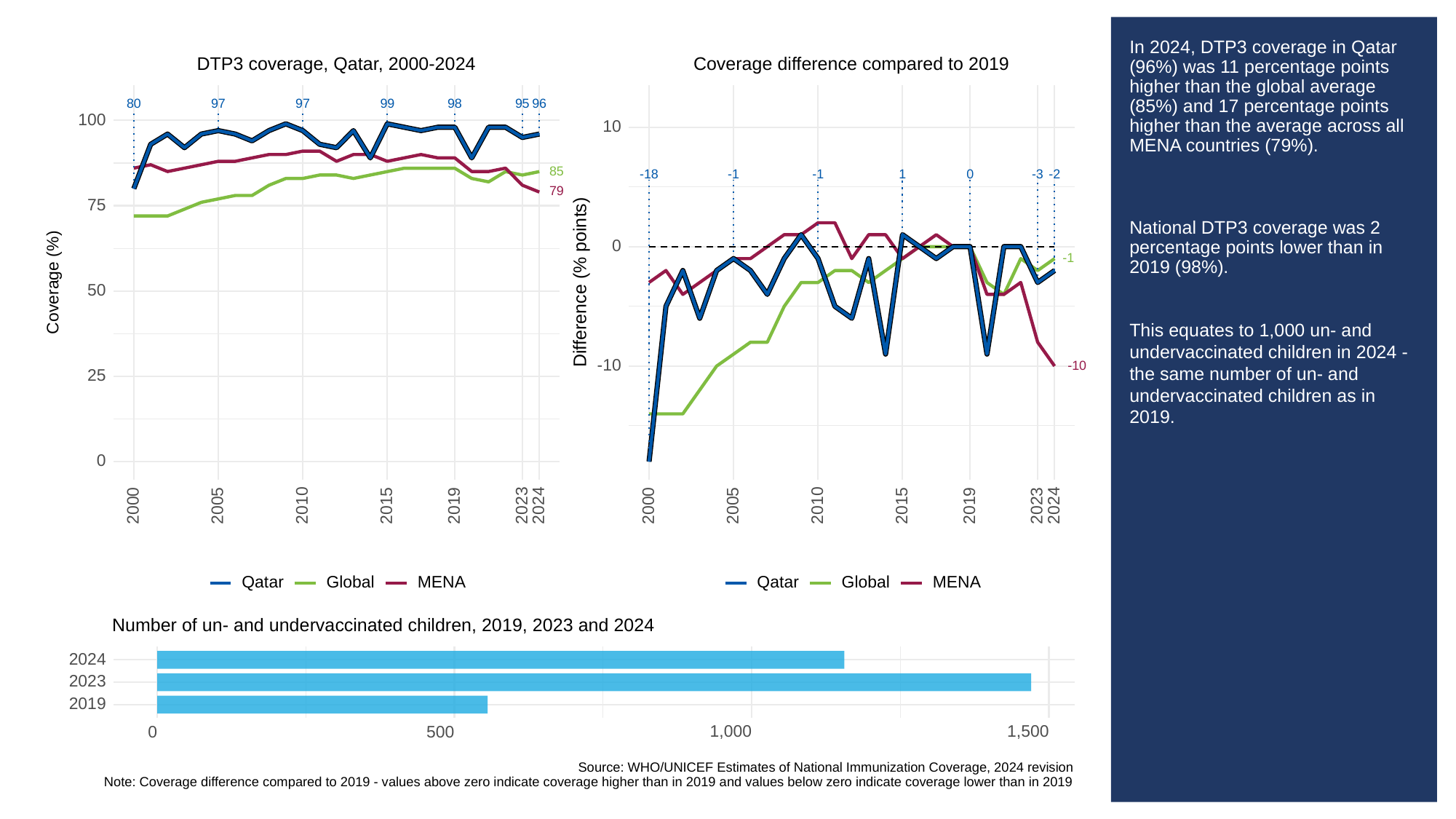

# In 2024, DTP3 coverage in Qatar (96%) was 11 percentage points higher than the global average (85%) and 17 percentage points higher than the average across all MENA countries (79%).

National DTP3 coverage was 2 percentage points lower than in 2019 (98%).

This equates to 1,000 un- and undervaccinated children in 2024 - the same number of un- and undervaccinated children as in 2019.

DTP3 coverage, Qatar, 2000-2024
Coverage difference compared to 2019

80
97
97
99
98
95
96

100

10

85

-3
-18
0
-1
-1
1
-2

79
75

0

-1
Difference (% points)
Coverage (%)
50

-10
-10

25

0

2023
2023
2000
2005
2010
2015
2019
2024
2000
2005
2010
2015
2019
2024
Qatar
Qatar
Global
Global
MENA
MENA

Number of un- and undervaccinated children, 2019, 2023 and 2024

2024

2023

2019

1,000
1,500
0
500
Source: WHO/UNICEF Estimates of National Immunization Coverage, 2024 revision
Note: Coverage difference compared to 2019 - values above zero indicate coverage higher than in 2019 and values below zero indicate coverage lower than in 2019